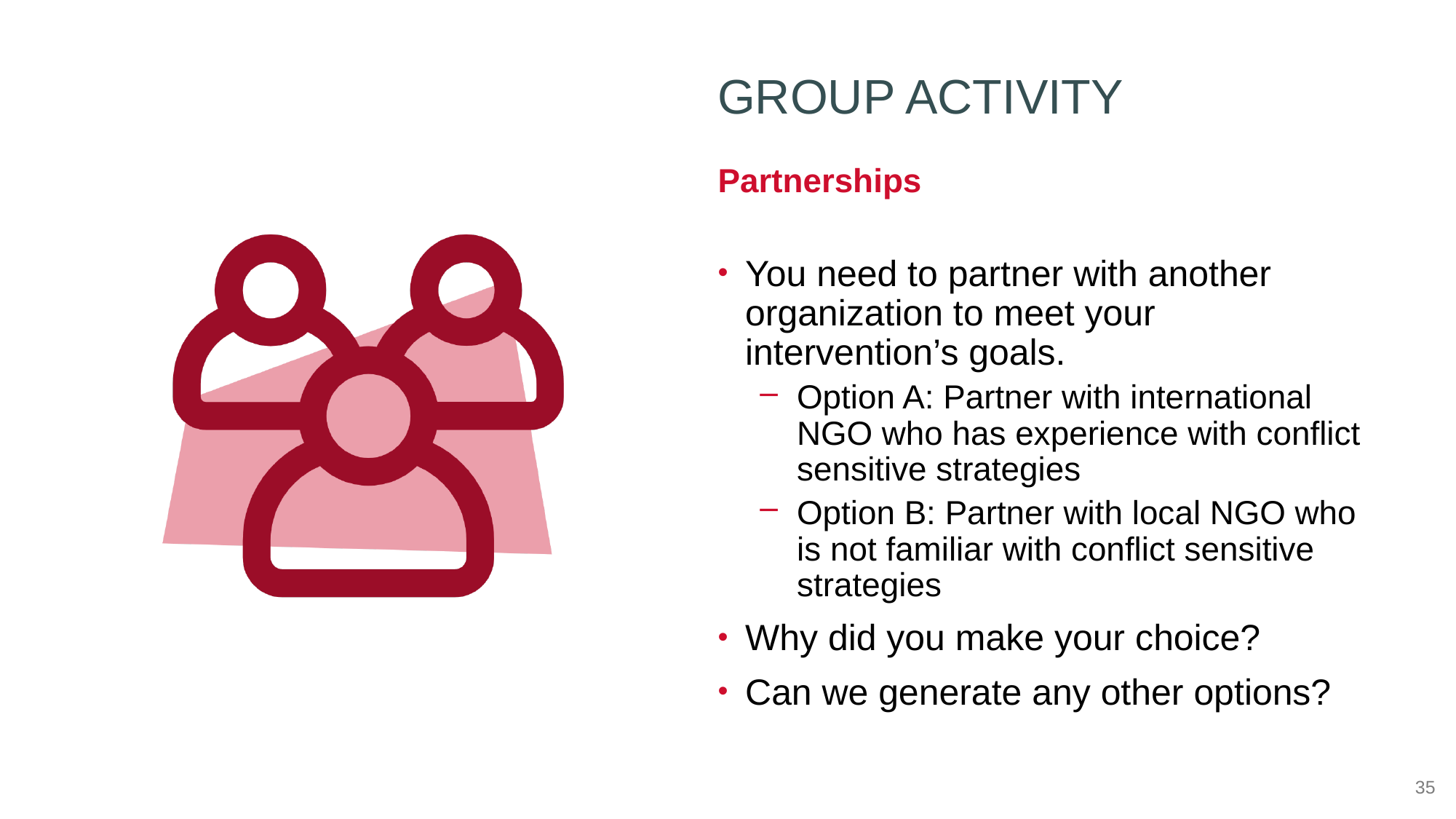

Partnerships
You need to partner with another organization to meet your intervention’s goals.
Option A: Partner with international NGO who has experience with conflict sensitive strategies
Option B: Partner with local NGO who is not familiar with conflict sensitive strategies
Why did you make your choice?
Can we generate any other options?

35